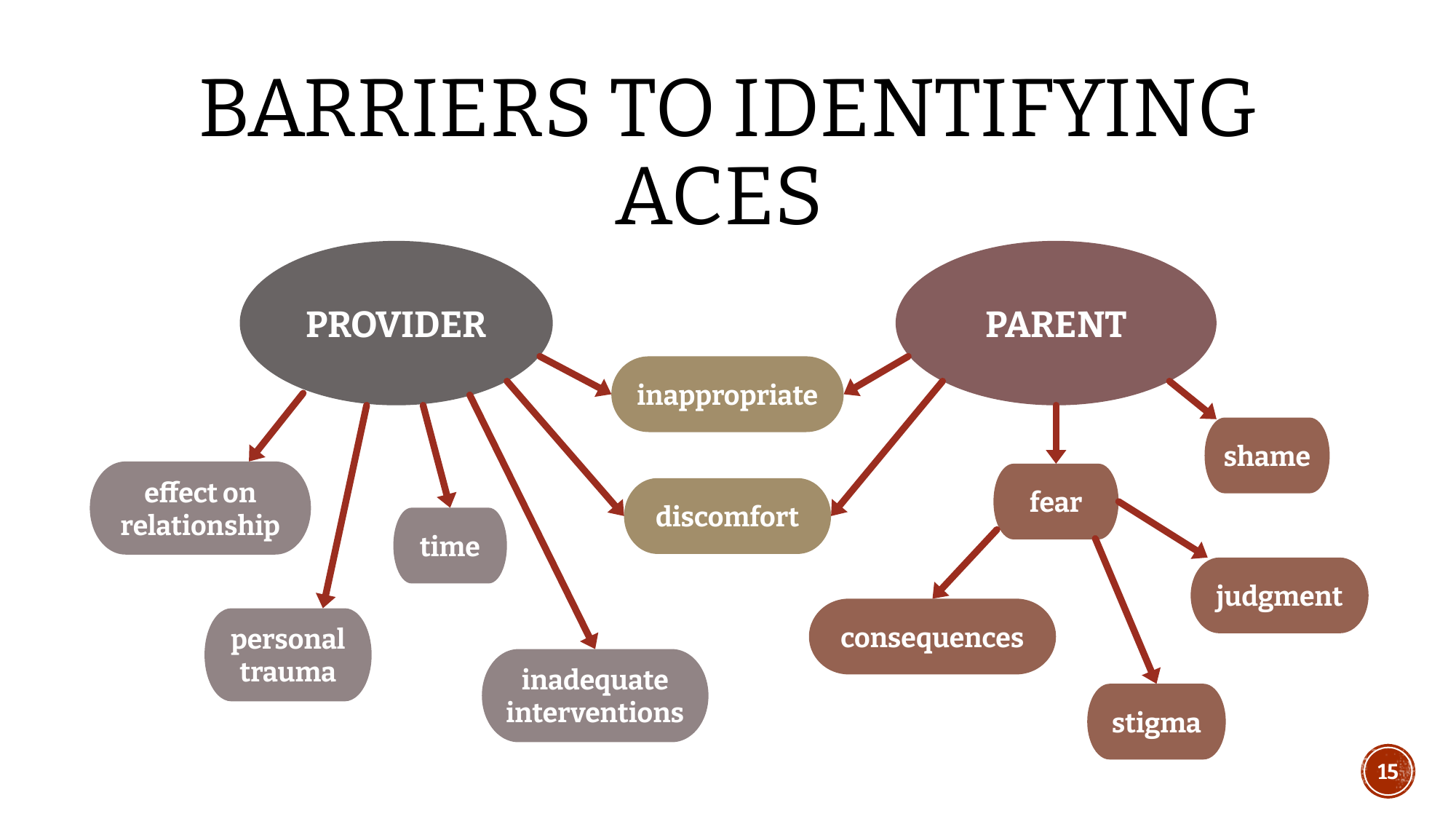

# Barriers to identifying aces
PROVIDER
PARENT
inappropriate
shame
effect on relationship
fear
discomfort
time
judgment
consequences
personal trauma
inadequate interventions
stigma
15